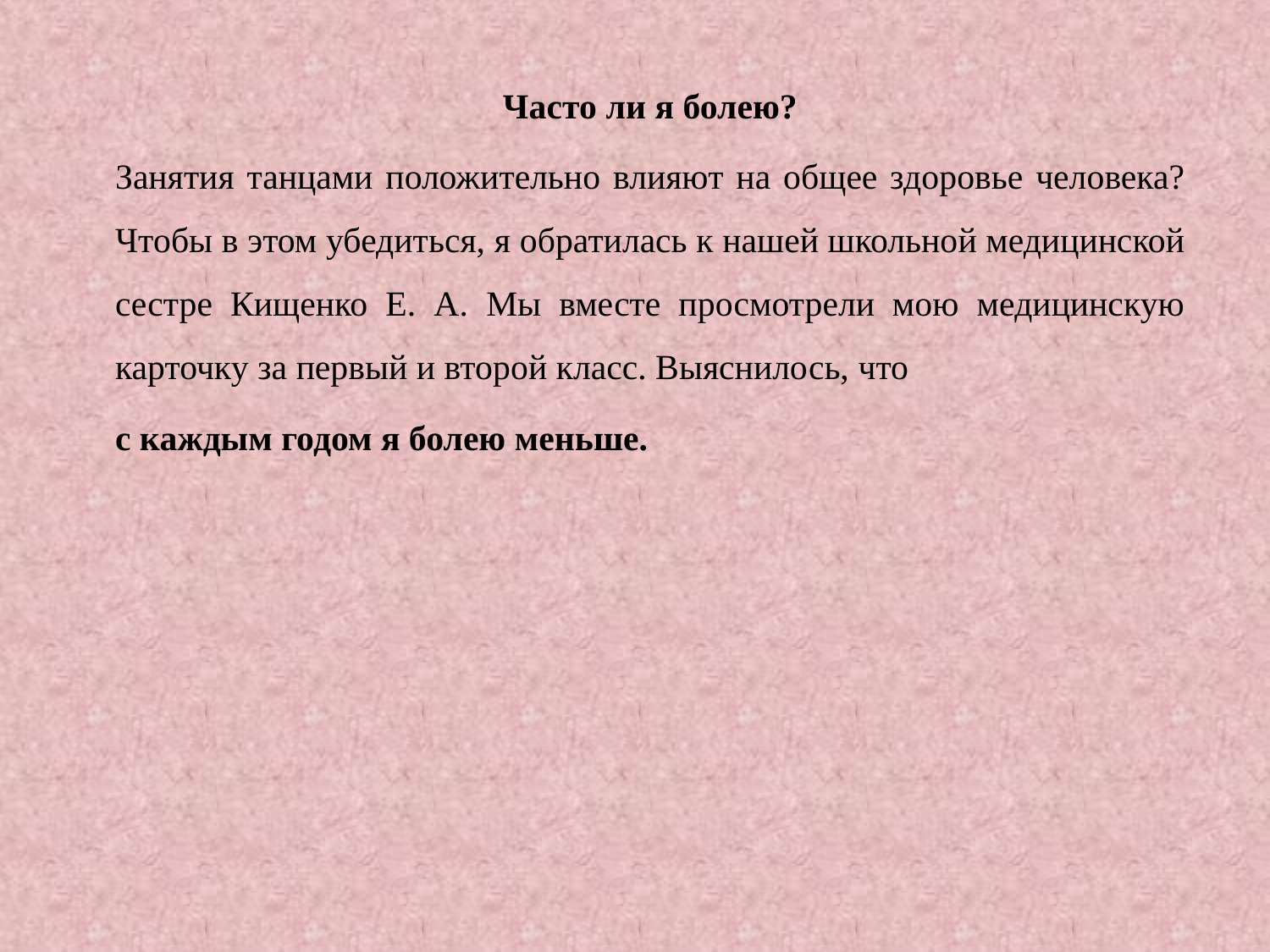

Часто ли я болею?
Занятия танцами положительно влияют на общее здоровье человека? Чтобы в этом убедиться, я обратилась к нашей школьной медицинской сестре Кищенко Е. А. Мы вместе просмотрели мою медицинскую карточку за первый и второй класс. Выяснилось, что
с каждым годом я болею меньше.